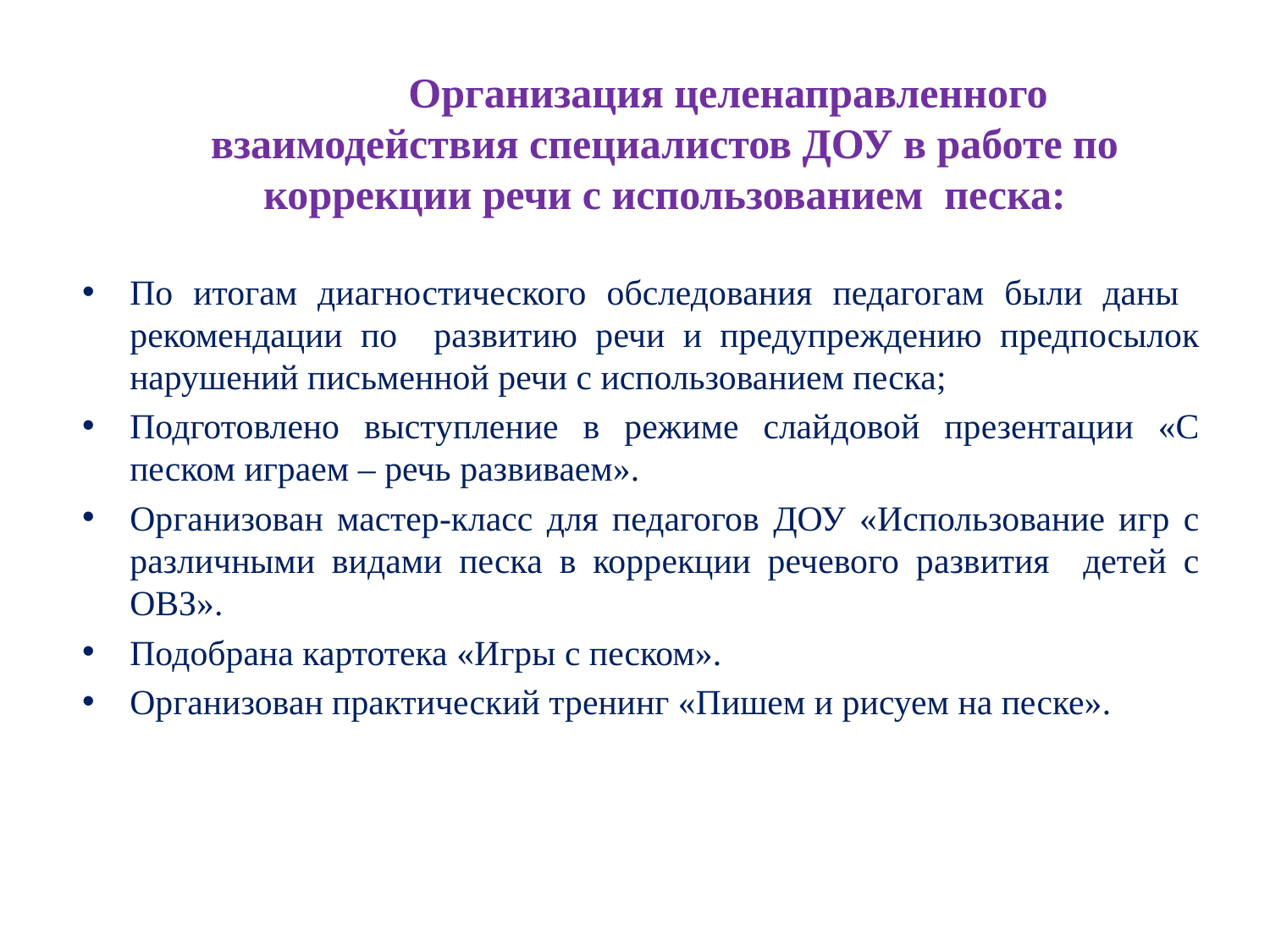

Организация целенаправленного взаимодействия специалистов ДОУ в работе по коррекции речи с использованием  песка:

По итогам диагностического обследования педагогам были даны  рекомендации по  развитию речи и предупреждению предпосылок нарушений письменной речи с использованием песка;
Подготовлено выступление в режиме слайдовой презентации «С песком играем – речь развиваем».
Организован мастер-класс для педагогов ДОУ «Использование игр с различными видами песка в коррекции речевого развития  детей с ОВЗ».
Подобрана картотека «Игры с песком».
Организован практический тренинг «Пишем и рисуем на песке».